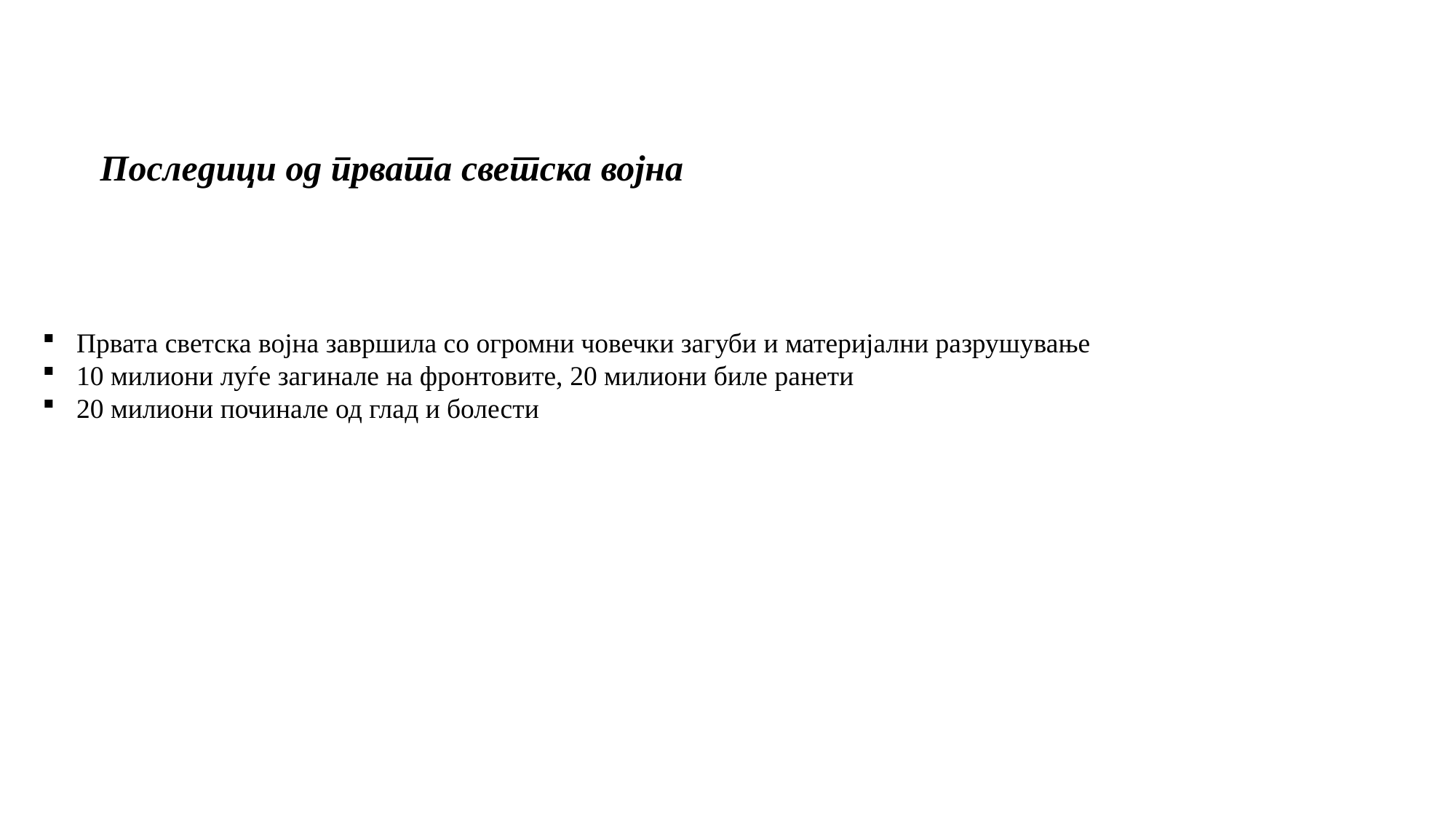

Последици од првата светска војна
Првата светска војна завршила со огромни човечки загуби и материјални разрушување
10 милиони луѓе загинале на фронтовите, 20 милиони биле ранети
20 милиони починале од глад и болести